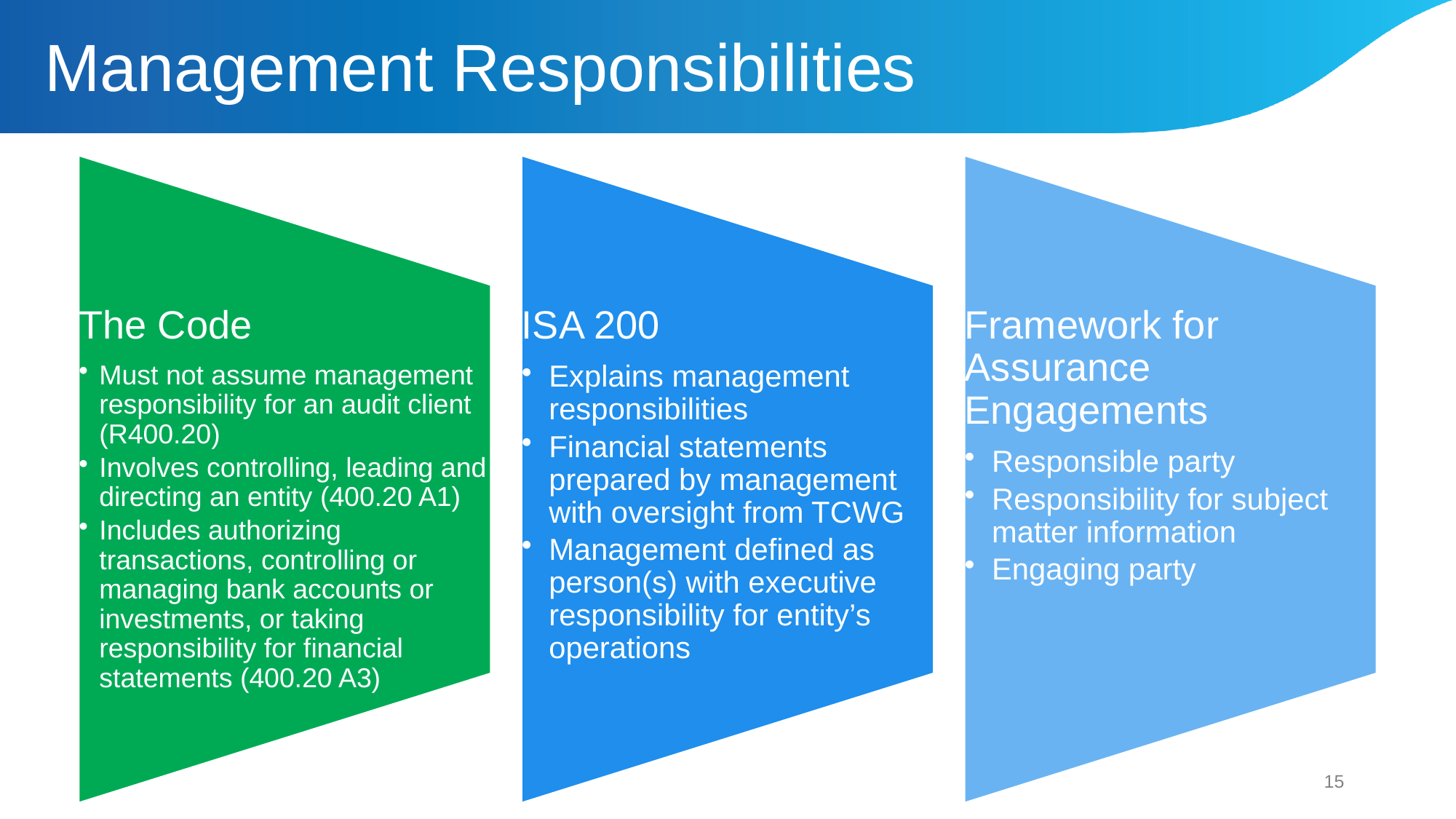

# Management Responsibilities
The Code
Must not assume management responsibility for an audit client (R400.20)
Involves controlling, leading and directing an entity (400.20 A1)
Includes authorizing transactions, controlling or managing bank accounts or investments, or taking responsibility for financial statements (400.20 A3)

ISA 200
Explains management responsibilities
Financial statements prepared by management with oversight from TCWG
Management defined as person(s) with executive responsibility for entity’s operations
Framework for Assurance Engagements
Responsible party
Responsibility for subject matter information
Engaging party
15